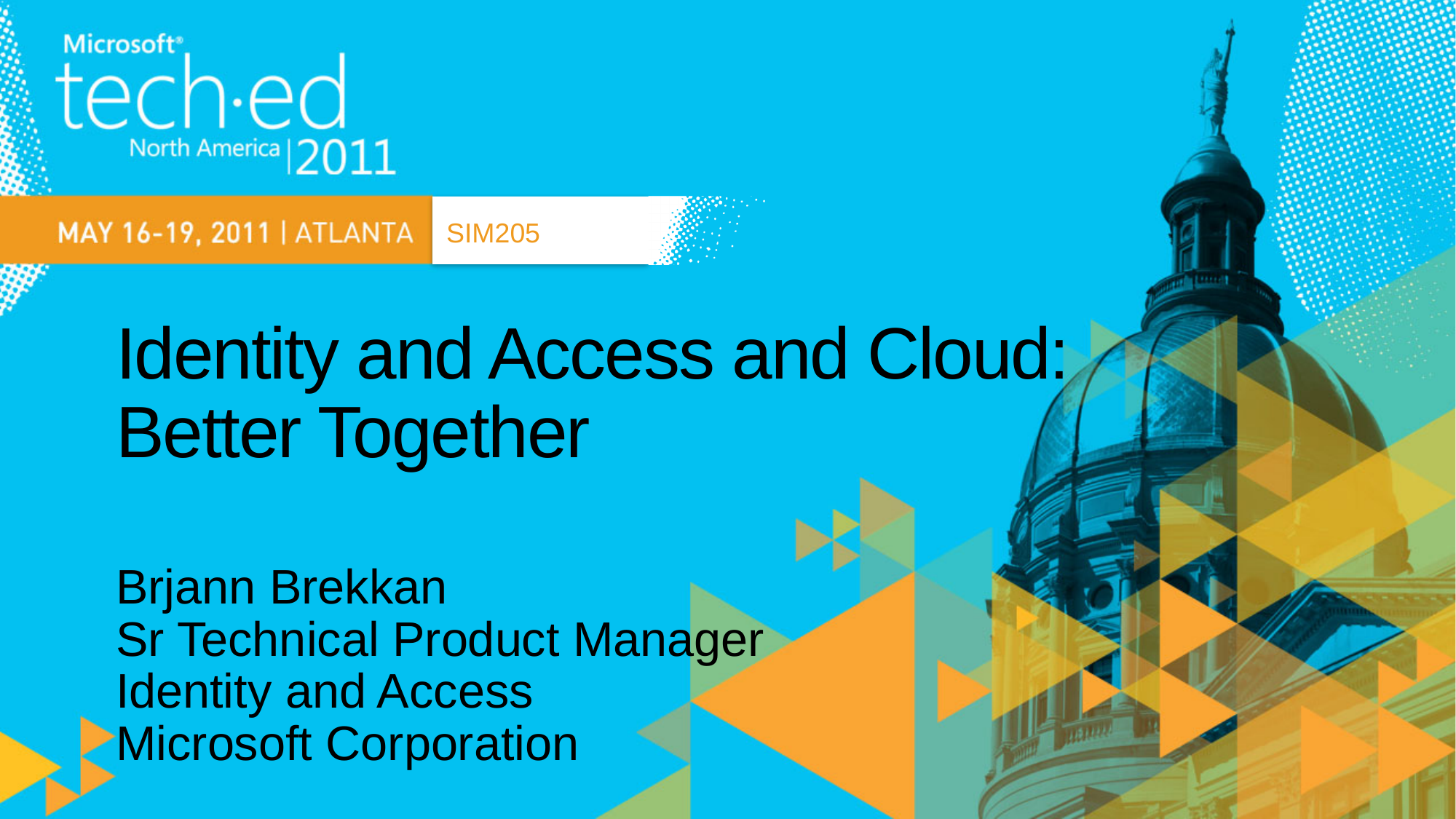

SIM205
# Identity and Access and Cloud: Better Together
Brjann Brekkan
Sr Technical Product Manager
Identity and Access
Microsoft Corporation